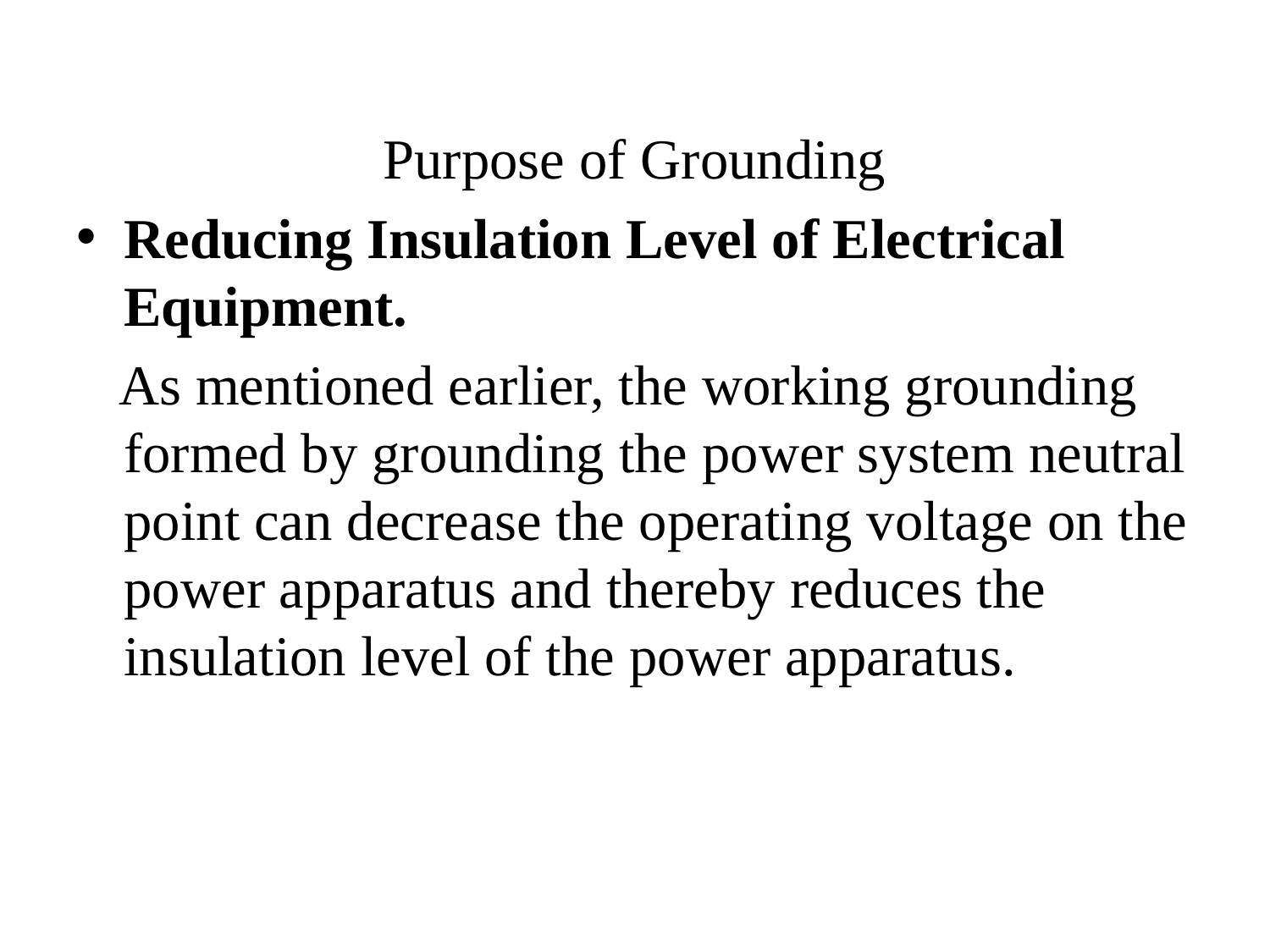

Purpose of Grounding
Reducing Insulation Level of Electrical Equipment.
   As mentioned earlier, the working grounding formed by grounding the power system neutral point can decrease the operating voltage on the power apparatus and thereby reduces the insulation level of the power apparatus.